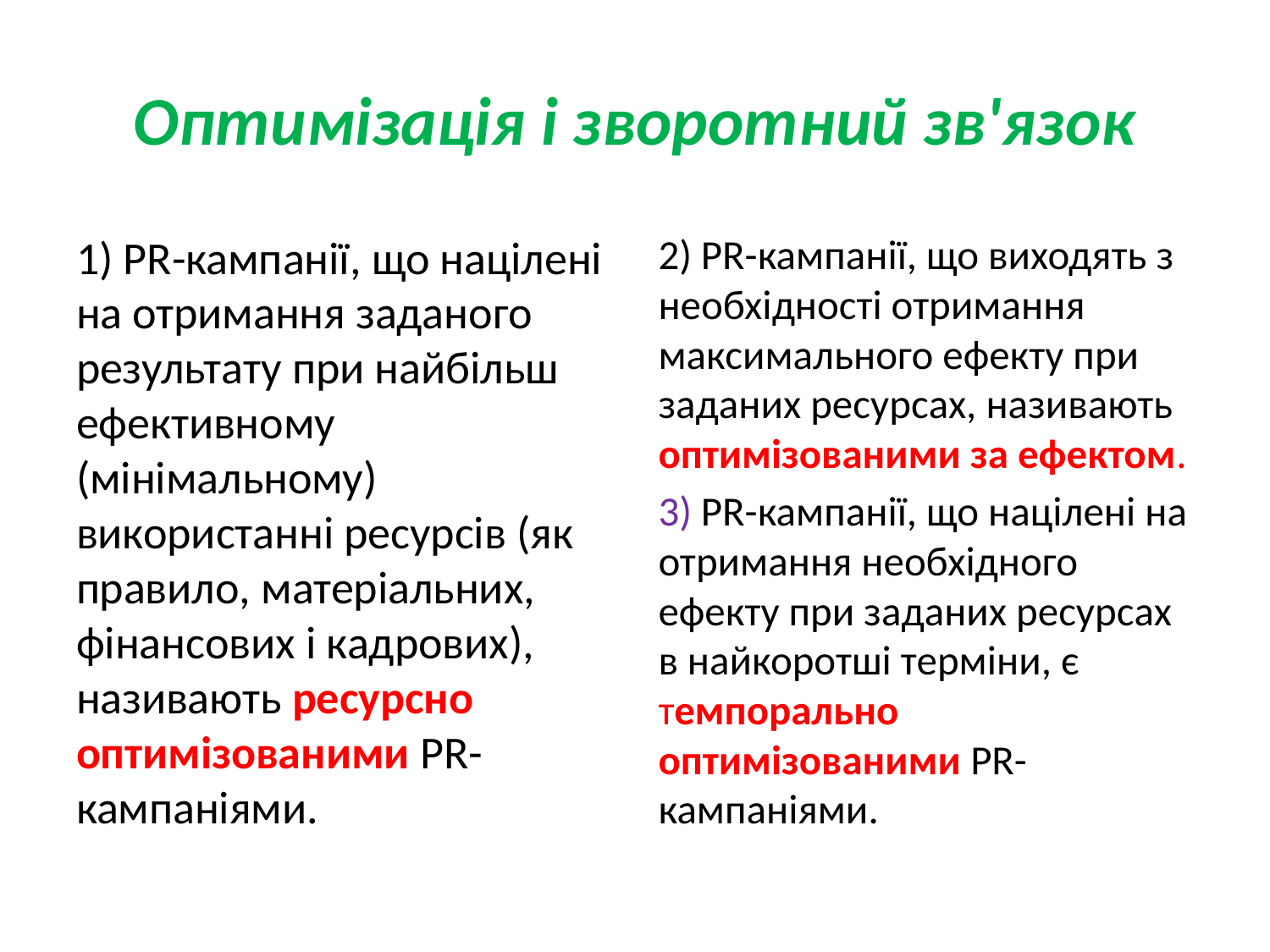

# Оптимізація і зворотний зв'язок
1) PR-кампанії, що націлені на отримання заданого результату при найбільш ефективному (мінімальному) використанні ресурсів (як правило, матеріальних, фінансових і кадрових), називають ресурсно оптимізованими PR-кампаніями.
2) PR-кампанії, що виходять з необхідності отримання максимального ефекту при заданих ресурсах, називають оптимізованими за ефектом.
3) PR-кампанії, що націлені на отримання необхідного ефекту при заданих ресурсах в найкоротші терміни, є темпорально оптимізованими PR-кампаніями.